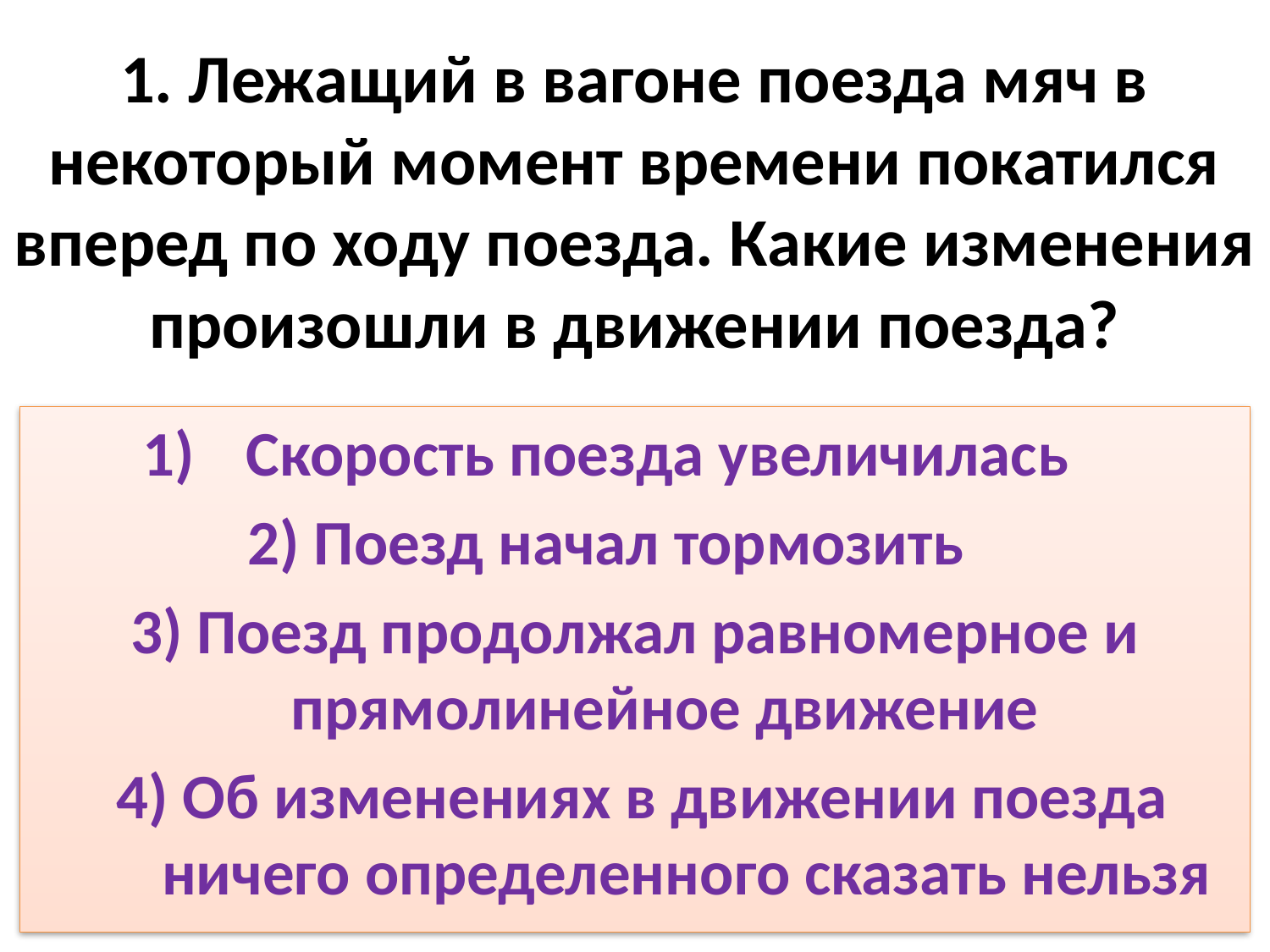

# 1. Лежащий в вагоне поезда мяч в некоторый момент времени покатился вперед по ходу поезда. Какие изменения произошли в движении поезда?
Скорость поезда увеличилась
2) Поезд начал тормозить
3) Поезд продолжал равномерное и прямолинейное движение
 4) Об изменениях в движении поезда ничего определенного сказать нельзя